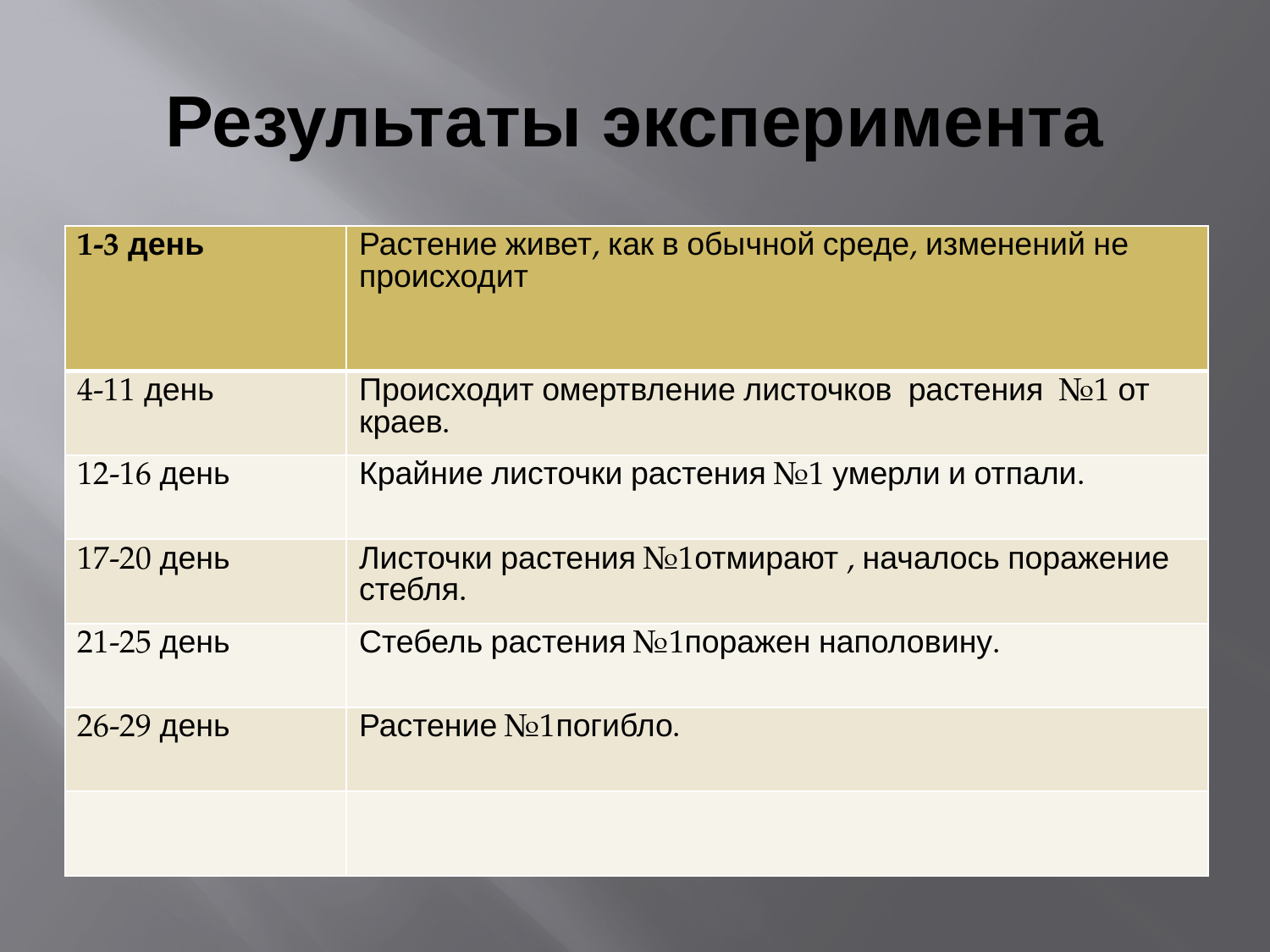

# Результаты эксперимента
| 1-3 день | Растение живет, как в обычной среде, изменений не происходит |
| --- | --- |
| 4-11 день | Происходит омертвление листочков растения №1 от краев. |
| 12-16 день | Крайние листочки растения №1 умерли и отпали. |
| 17-20 день | Листочки растения №1отмирают , началось поражение стебля. |
| 21-25 день | Стебель растения №1поражен наполовину. |
| 26-29 день | Растение №1погибло. |
|  |  |